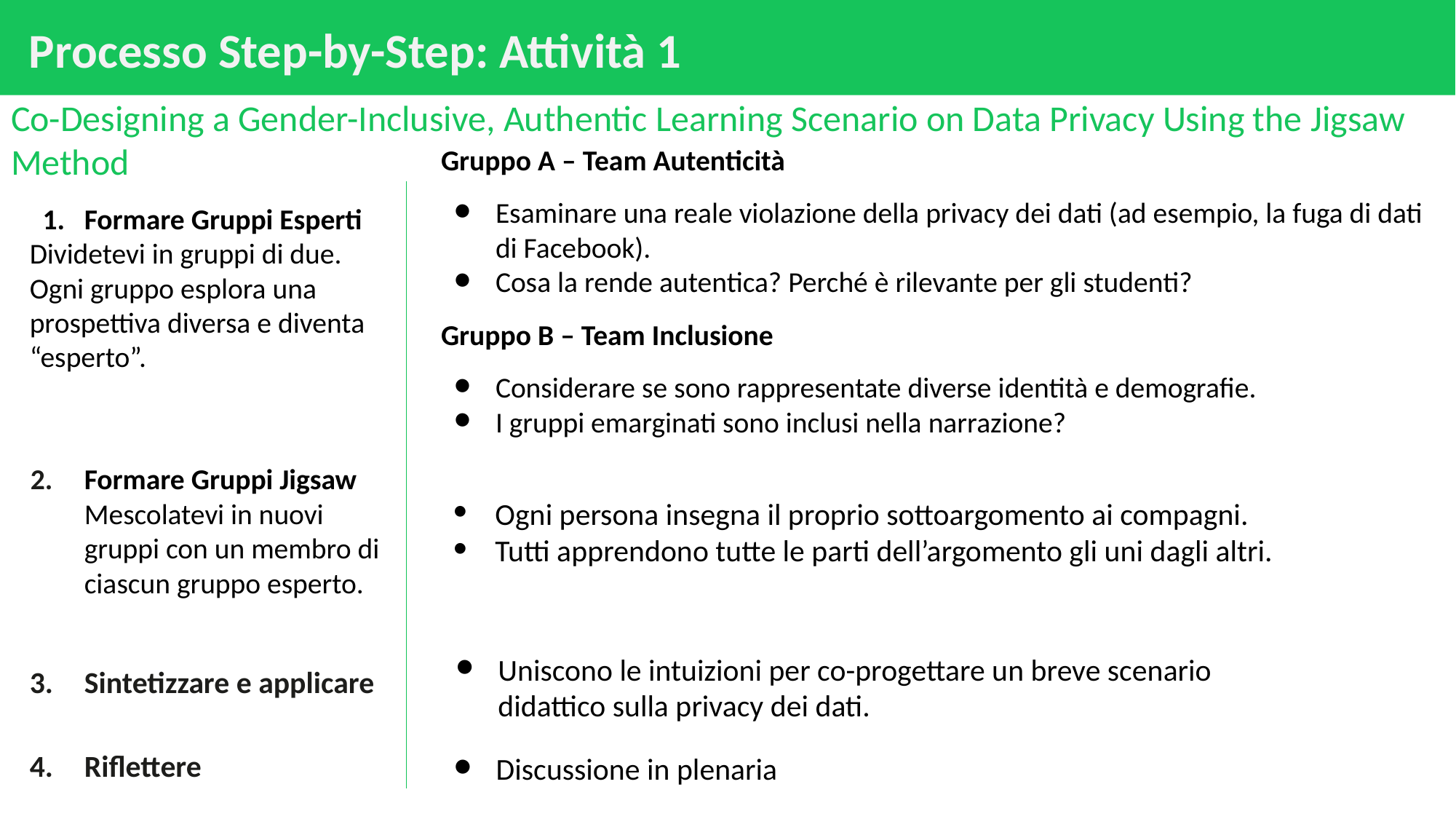

# Processo Step-by-Step: Attività 1
Co-Designing a Gender-Inclusive, Authentic Learning Scenario on Data Privacy Using the Jigsaw Method

Gruppo A – Team Autenticità
Esaminare una reale violazione della privacy dei dati (ad esempio, la fuga di dati di Facebook).
Cosa la rende autentica? Perché è rilevante per gli studenti?
Gruppo B – Team Inclusione
Considerare se sono rappresentate diverse identità e demografie.
I gruppi emarginati sono inclusi nella narrazione?

Formare Gruppi Esperti
Dividetevi in gruppi di due. Ogni gruppo esplora una prospettiva diversa e diventa “esperto”.
Formare Gruppi Jigsaw
Mescolatevi in nuovi gruppi con un membro di ciascun gruppo esperto.
Ogni persona insegna il proprio sottoargomento ai compagni.
Tutti apprendono tutte le parti dell’argomento gli uni dagli altri.
Uniscono le intuizioni per co-progettare un breve scenario didattico sulla privacy dei dati.
Sintetizzare e applicare
Riflettere
Discussione in plenaria